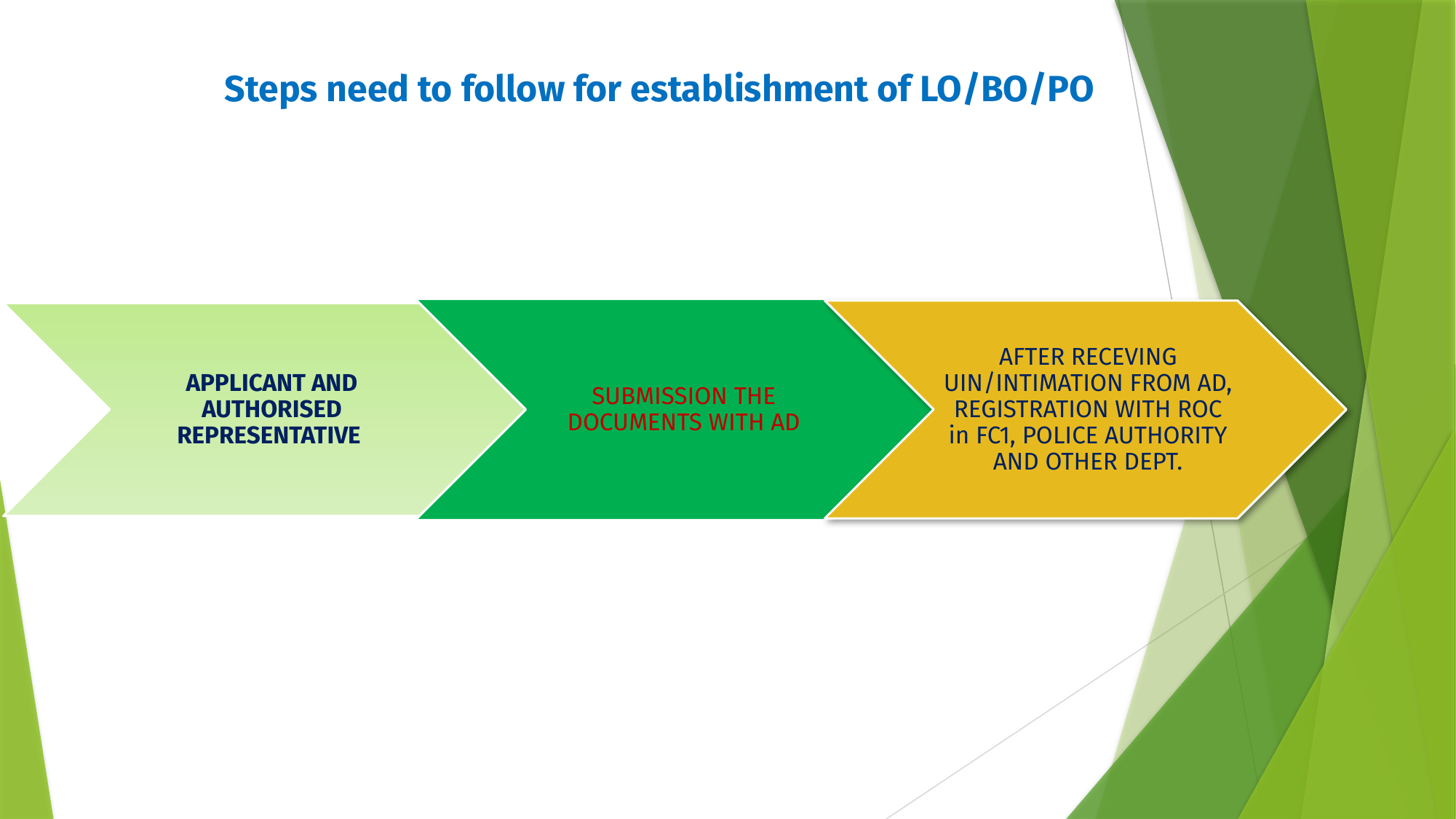

APPLICANT AND AUTHORISED REPRESENTATIVE
SUBMISSION THE DOCUMENTS WITH AD
AFTER RECEVING UIN/INTIMATION FROM AD, REGISTRATION WITH ROC in FC1, POLICE AUTHORITY AND OTHER DEPT.
Steps need to follow for establishment of LO/BO/PO